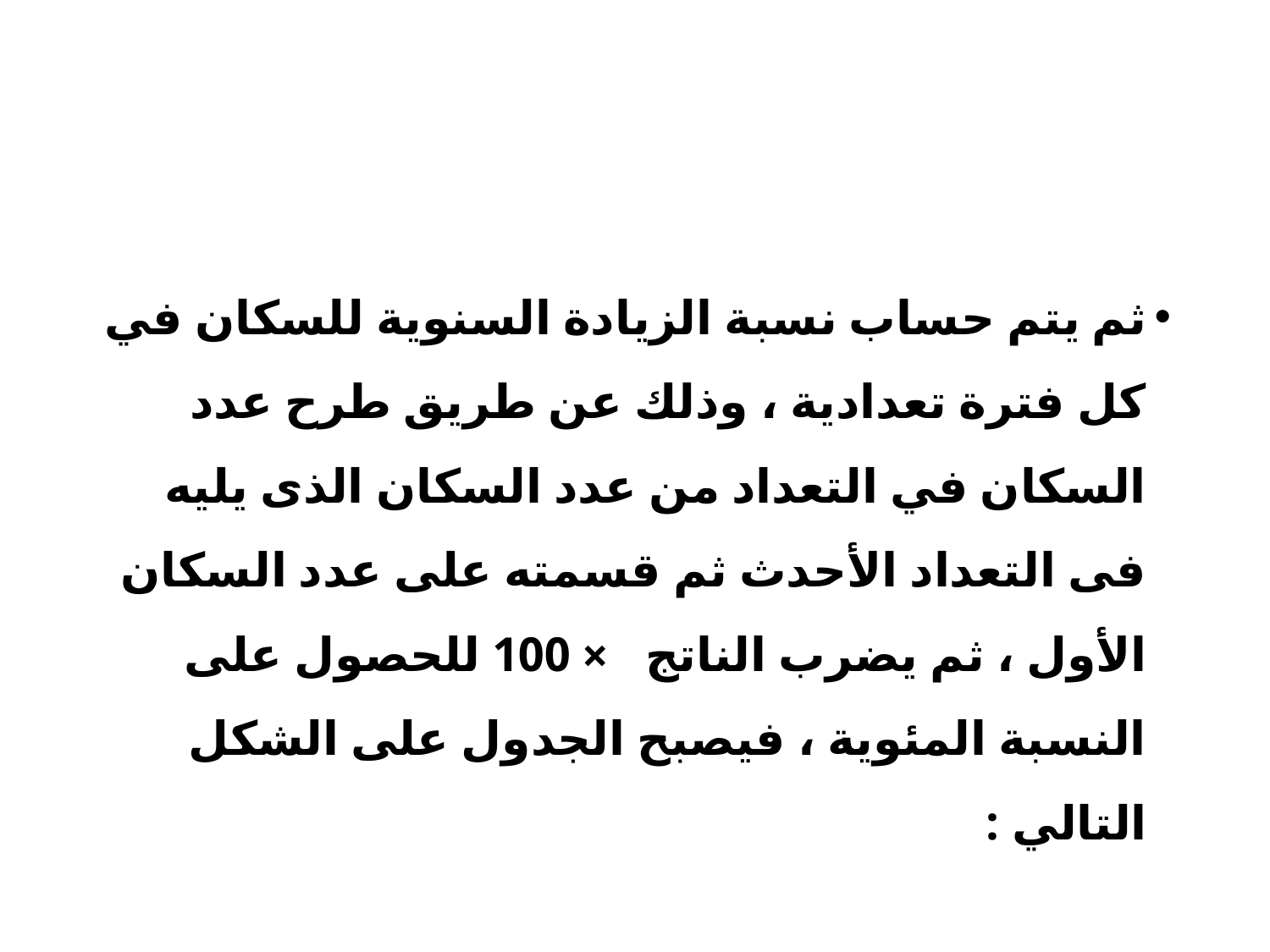

ثم يتم حساب نسبة الزيادة السنوية للسكان في كل فترة تعدادية ، وذلك عن طريق طرح عدد السكان في التعداد من عدد السكان الذى يليه فى التعداد الأحدث ثم قسمته على عدد السكان الأول ، ثم يضرب الناتج   × 100 للحصول على النسبة المئوية ، فيصبح الجدول على الشكل التالي :